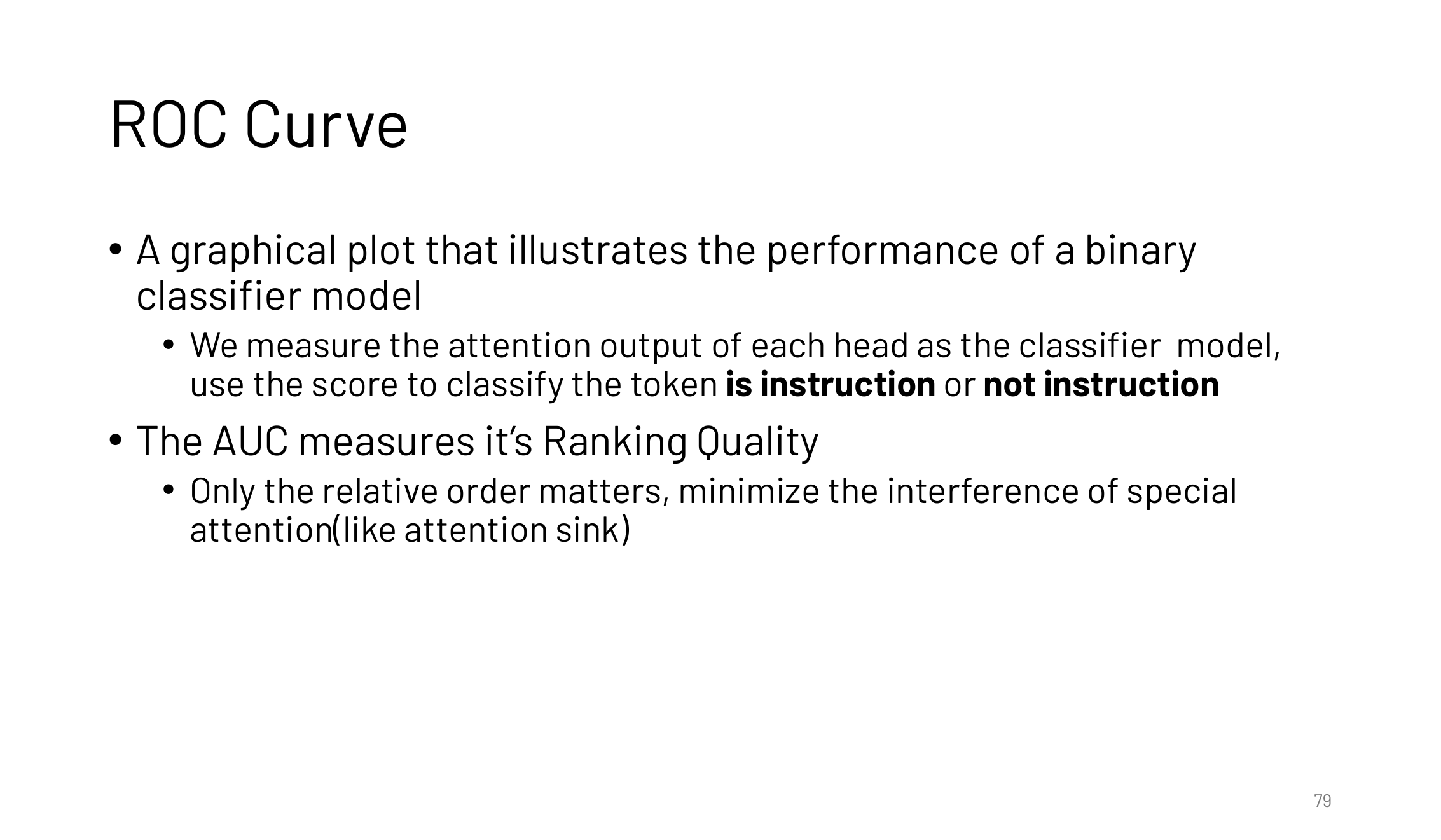

# ROC Curve
A graphical plot that illustrates the performance of a binary classifier model
We measure the attention output of each head as the classifier  model, use the score to classify the token is instruction or not instruction
The AUC measures it’s Ranking Quality
Only the relative order matters, minimize the interference of special attention(like attention sink)
79